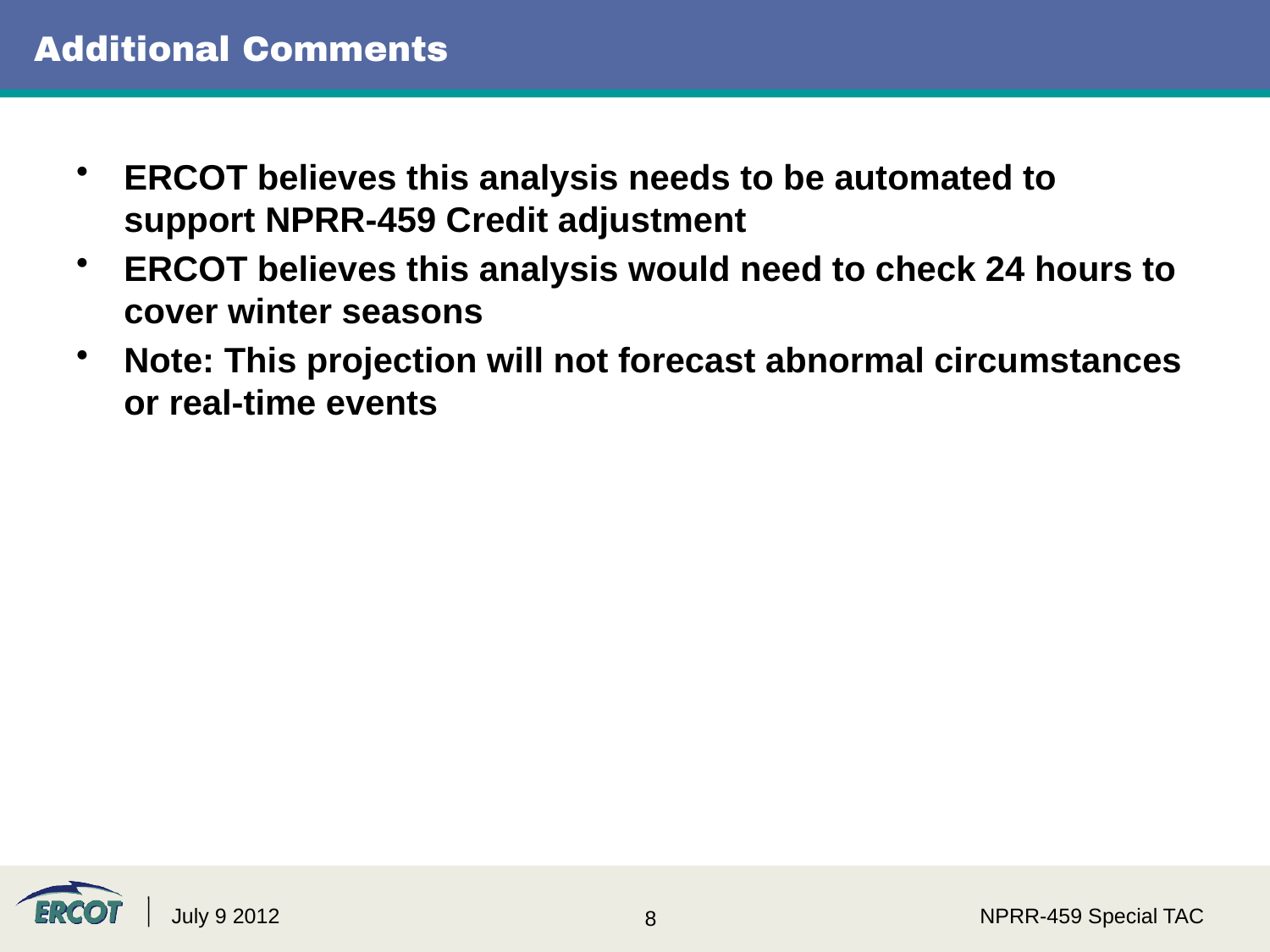

# Additional Comments
ERCOT believes this analysis needs to be automated to support NPRR-459 Credit adjustment
ERCOT believes this analysis would need to check 24 hours to cover winter seasons
Note: This projection will not forecast abnormal circumstances or real-time events

July 9 2012
NPRR-459 Special TAC